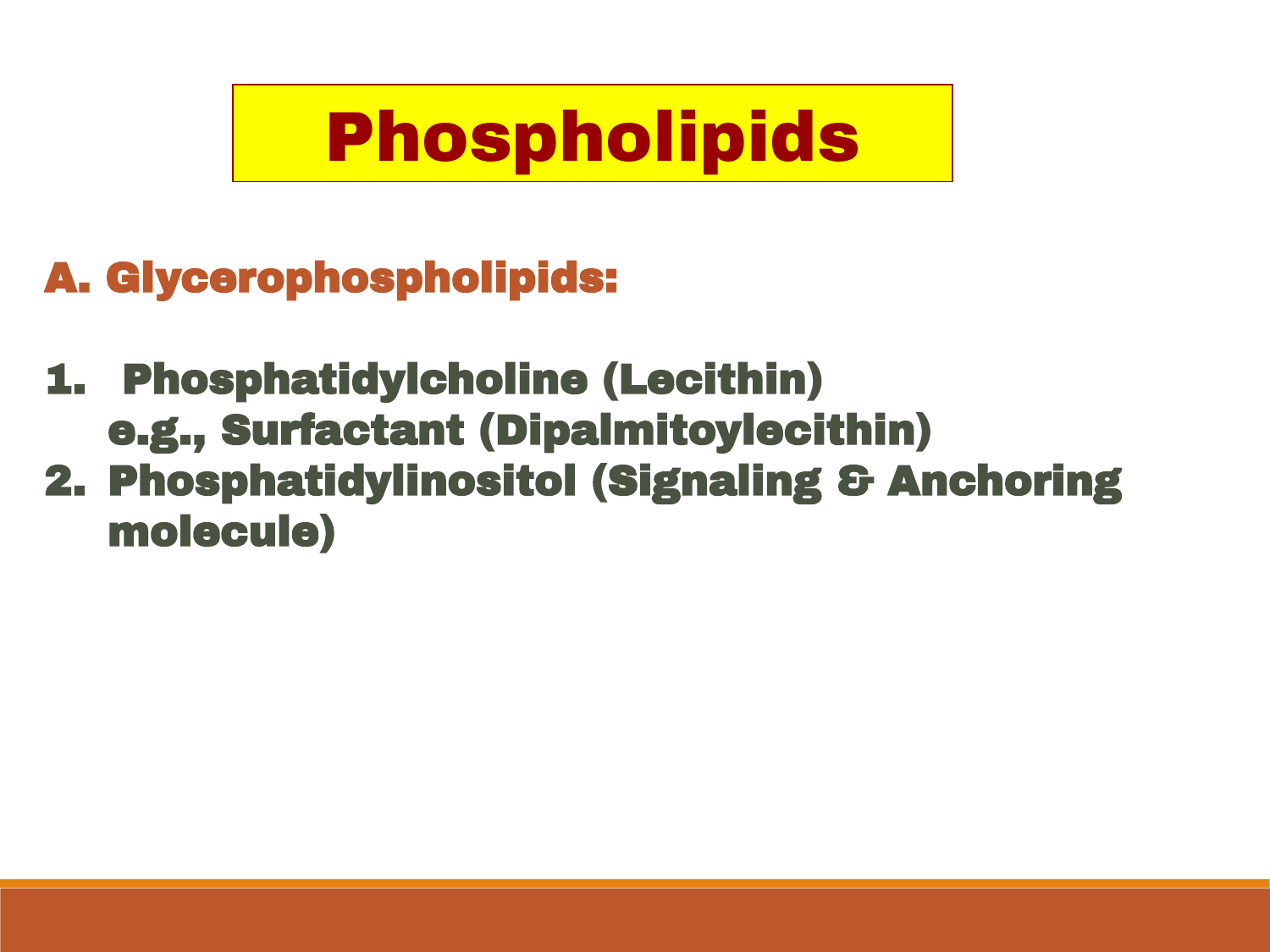

Phospholipids
A. Glycerophospholipids:

 Phosphatidylcholine (Lecithin)
e.g., Surfactant (Dipalmitoylecithin)
Phosphatidylinositol (Signaling & Anchoring molecule)